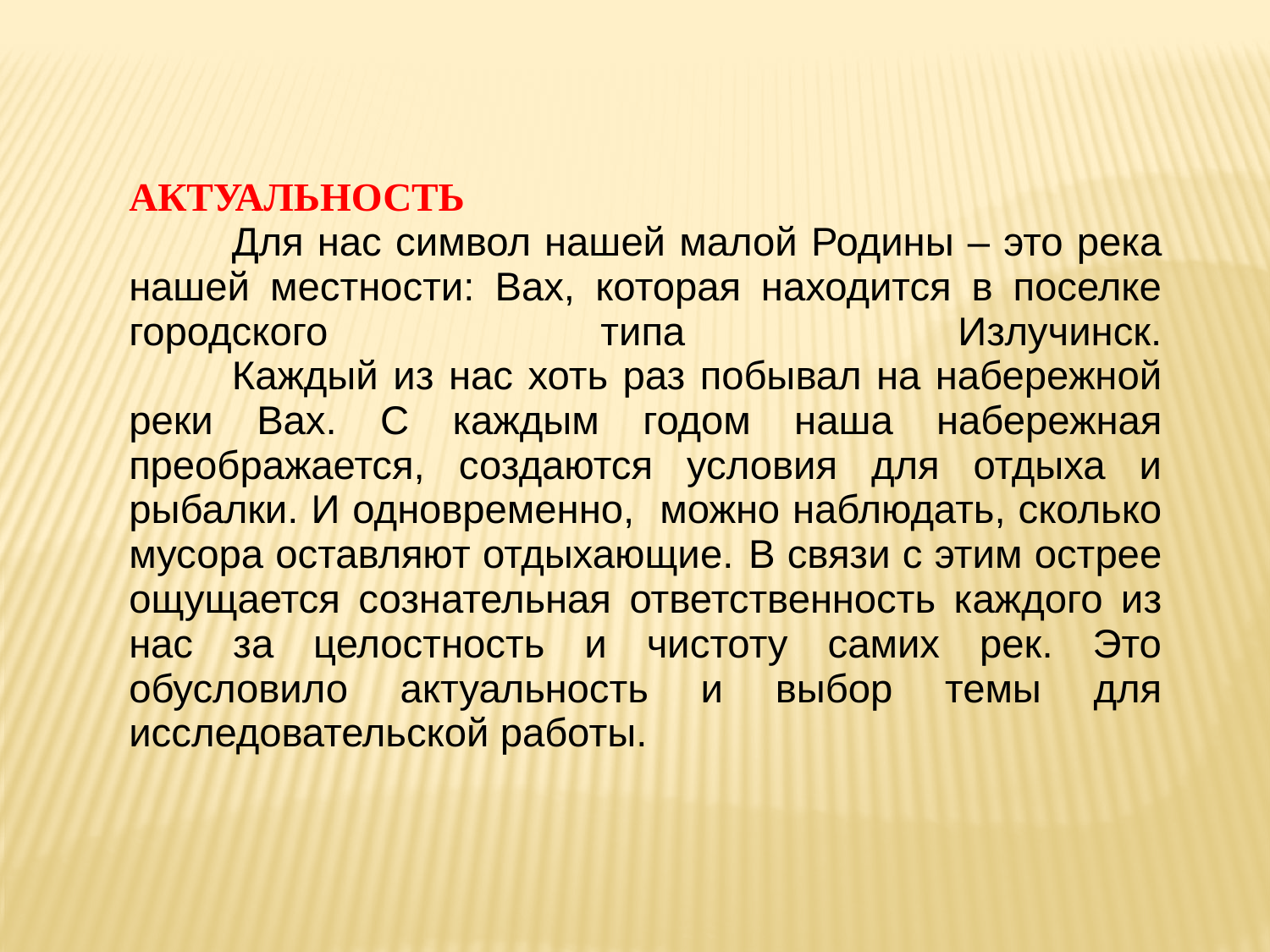

# Актуальность Для нас символ нашей малой Родины – это река нашей местности: Вах, которая находится в поселке городского типа Излучинск. Каждый из нас хоть раз побывал на набережной реки Вах. С каждым годом наша набережная преображается, создаются условия для отдыха и рыбалки. И одновременно,  можно наблюдать, сколько мусора оставляют отдыхающие. 	В связи с этим острее ощущается сознательная ответственность каждого из нас за целостность и чистоту самих рек. Это обусловило актуальность и выбор темы для исследовательской работы.